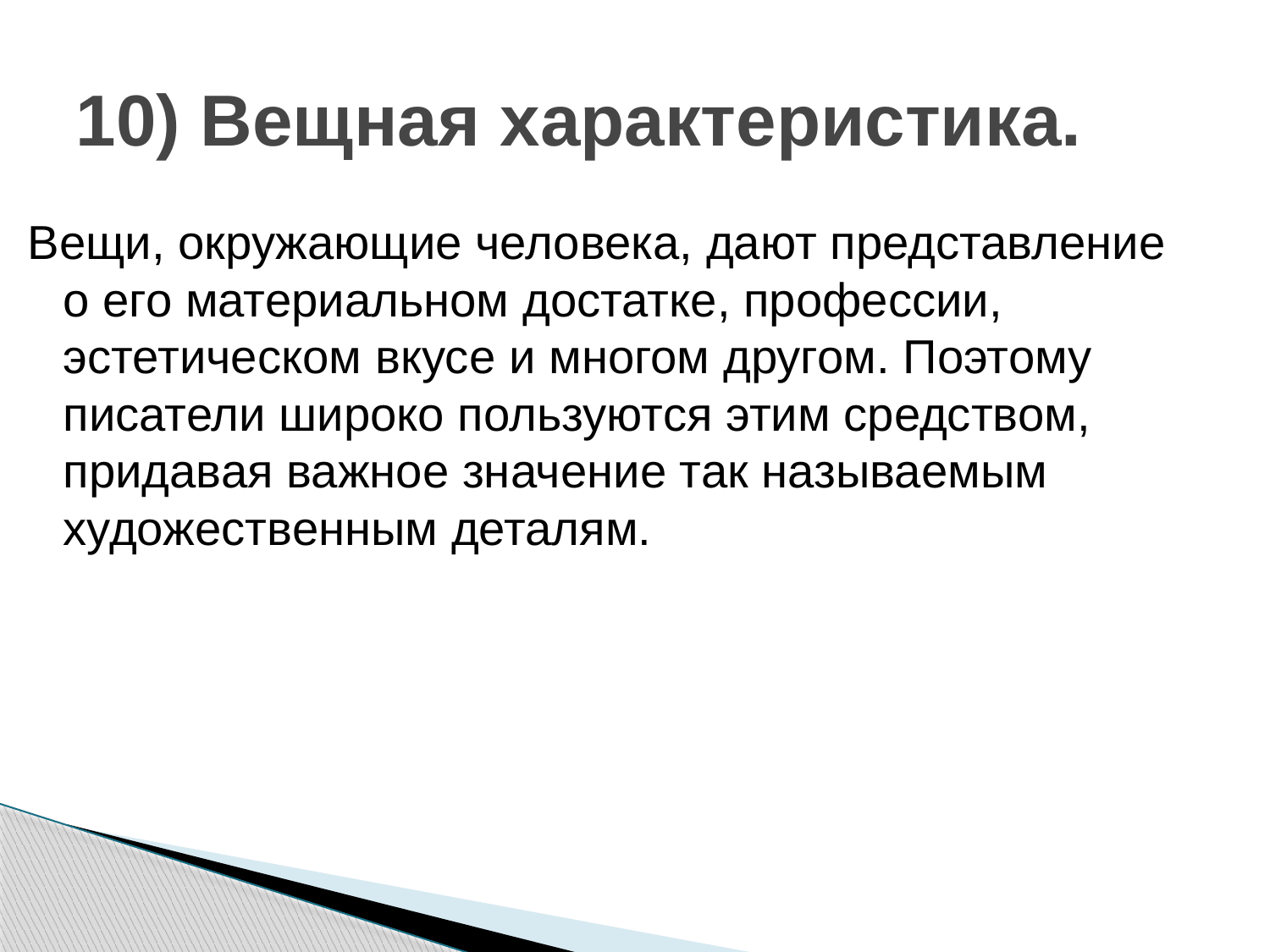

# 10) Вещная характеристика.
Вещи, окружающие человека, дают представление о его материальном достатке, профессии, эстетическом вкусе и многом другом. Поэтому писатели широко пользуются этим средством, придавая важное значение так называемым художественным деталям.